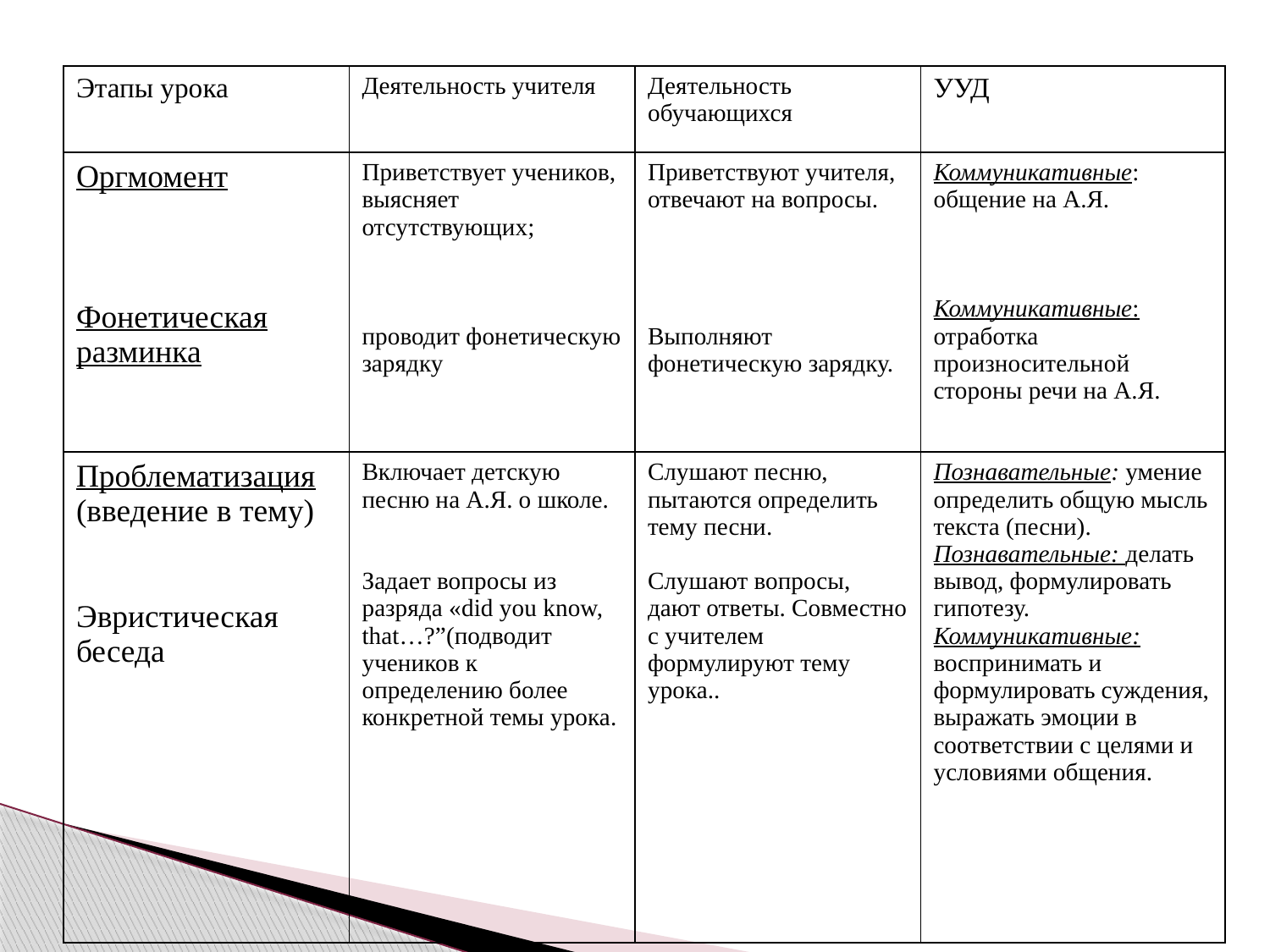

#
| Этапы урока | Деятельность учителя | Деятельность обучающихся | УУД |
| --- | --- | --- | --- |
| Оргмомент Фонетическая разминка | Приветствует учеников, выясняет отсутствующих; проводит фонетическую зарядку | Приветствуют учителя, отвечают на вопросы. Выполняют фонетическую зарядку. | Коммуникативные: общение на А.Я. Коммуникативные: отработка произносительной стороны речи на А.Я. |
| Проблематизация (введение в тему) Эвристическая беседа | Включает детскую песню на А.Я. о школе. Задает вопросы из разряда «did you know, that…?”(подводит учеников к определению более конкретной темы урока. | Слушают песню, пытаются определить тему песни. Слушают вопросы, дают ответы. Совместно с учителем формулируют тему урока.. | Познавательные: умение определить общую мысль текста (песни). Познавательные: делать вывод, формулировать гипотезу. Коммуникативные: воспринимать и формулировать суждения, выражать эмоции в соответствии с целями и условиями общения. |